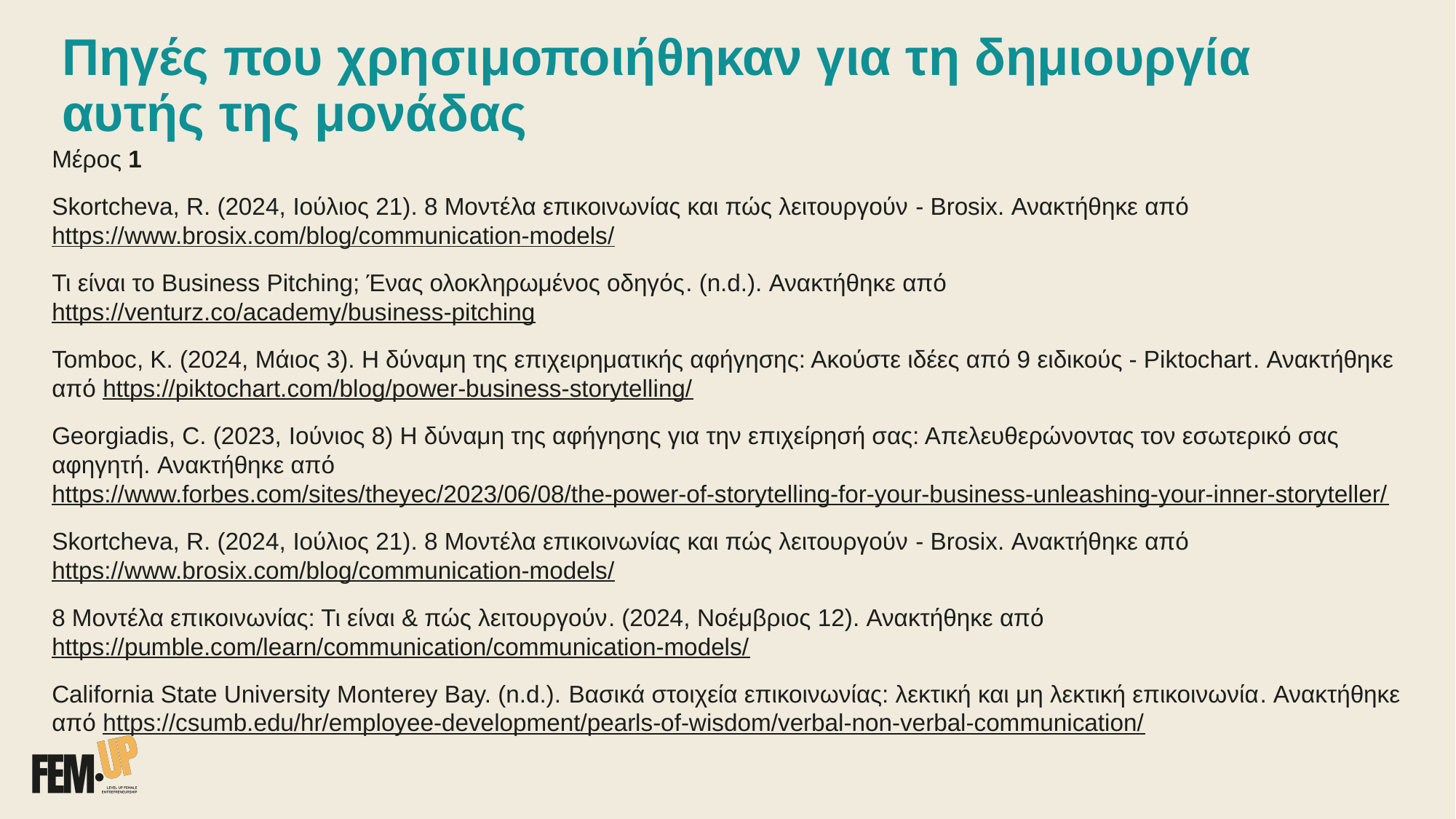

# Πηγές που χρησιμοποιήθηκαν για τη δημιουργία αυτής της μονάδας
Μέρος 1
Skortcheva, R. (2024, Ιούλιος 21). 8 Μοντέλα επικοινωνίας και πώς λειτουργούν - Brosix. Ανακτήθηκε από https://www.brosix.com/blog/communication-models/
Τι είναι το Business Pitching; Ένας ολοκληρωμένος οδηγός. (n.d.). Ανακτήθηκε από https://venturz.co/academy/business-pitching
Tomboc, K. (2024, Μάιος 3). Η δύναμη της επιχειρηματικής αφήγησης: Ακούστε ιδέες από 9 ειδικούς - Piktochart. Ανακτήθηκε από https://piktochart.com/blog/power-business-storytelling/
Georgiadis, C. (2023, Ιούνιος 8) Η δύναμη της αφήγησης για την επιχείρησή σας: Απελευθερώνοντας τον εσωτερικό σας αφηγητή. Ανακτήθηκε από https://www.forbes.com/sites/theyec/2023/06/08/the-power-of-storytelling-for-your-business-unleashing-your-inner-storyteller/
Skortcheva, R. (2024, Ιούλιος 21). 8 Μοντέλα επικοινωνίας και πώς λειτουργούν - Brosix. Ανακτήθηκε από https://www.brosix.com/blog/communication-models/
8 Μοντέλα επικοινωνίας: Τι είναι & πώς λειτουργούν. (2024, Νοέμβριος 12). Ανακτήθηκε από https://pumble.com/learn/communication/communication-models/
California State University Monterey Bay. (n.d.). Βασικά στοιχεία επικοινωνίας: λεκτική και μη λεκτική επικοινωνία. Ανακτήθηκε από https://csumb.edu/hr/employee-development/pearls-of-wisdom/verbal-non-verbal-communication/